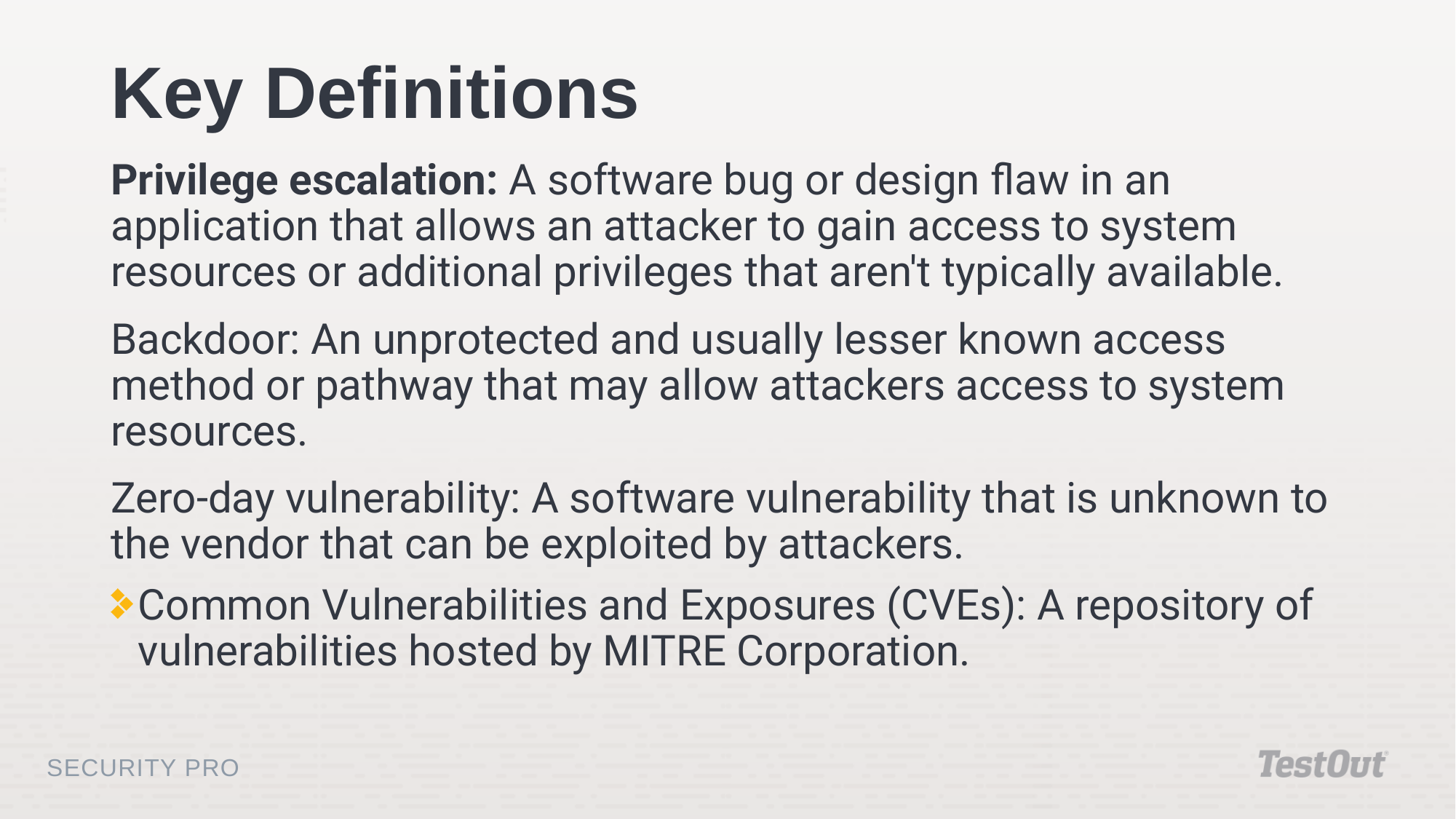

# Key Definitions
Privilege escalation: A software bug or design flaw in an application that allows an attacker to gain access to system resources or additional privileges that aren't typically available.
Backdoor: An unprotected and usually lesser known access method or pathway that may allow attackers access to system resources.
Zero-day vulnerability: A software vulnerability that is unknown to the vendor that can be exploited by attackers.
Common Vulnerabilities and Exposures (CVEs): A repository of vulnerabilities hosted by MITRE Corporation.
Security Pro